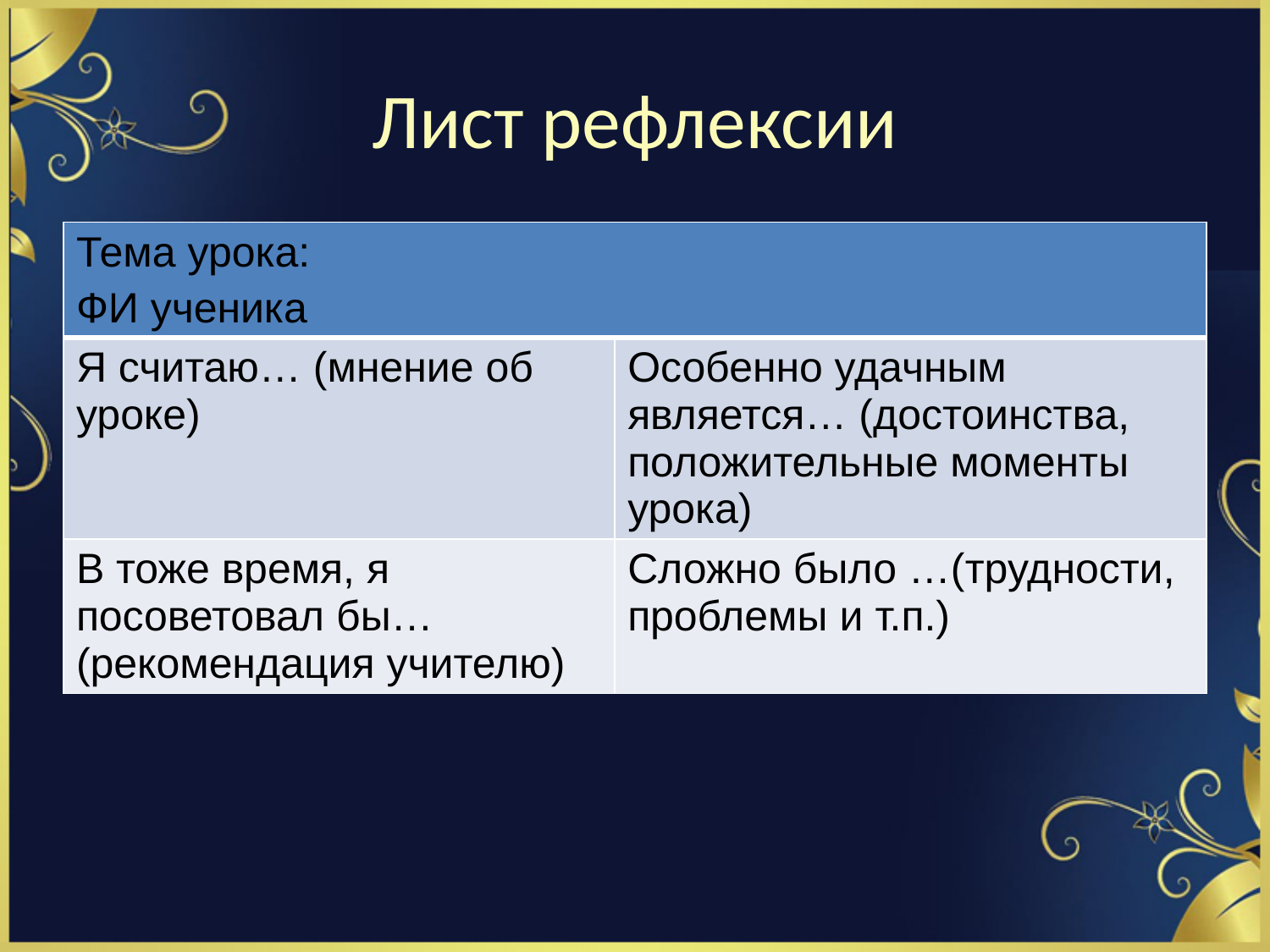

# Лист рефлексии
| Тема урока: ФИ ученика |  |
| --- | --- |
| Я считаю… (мнение об уроке) | Особенно удачным является… (достоинства, положительные моменты урока) |
| В тоже время, я посоветовал бы…(рекомендация учителю) | Сложно было …(трудности, проблемы и т.п.) |